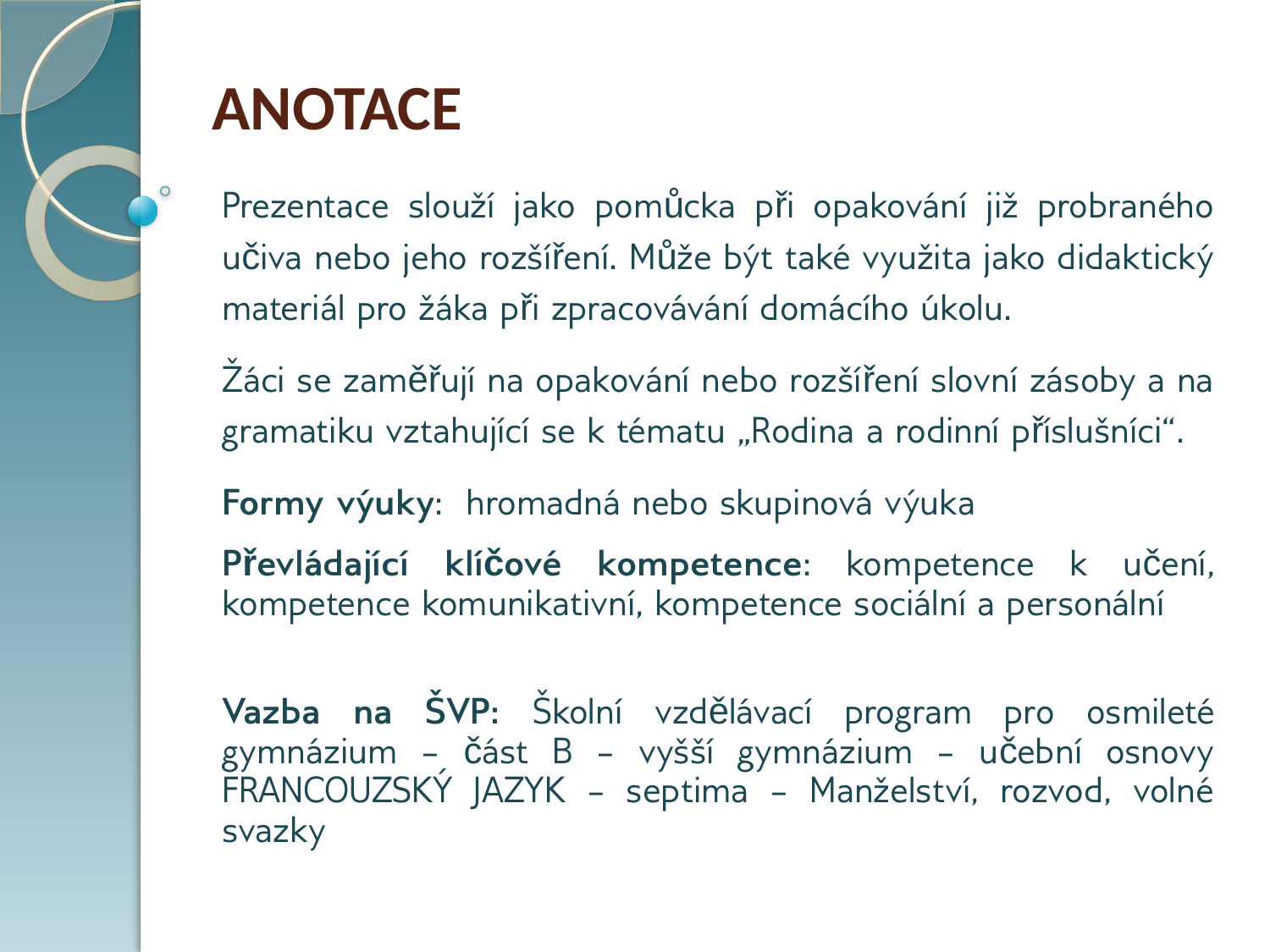

# ANOTACE
Prezentace slouží jako pomůcka při opakování již probraného učiva nebo jeho rozšíření. Může být také využita jako didaktický materiál pro žáka při zpracovávání domácího úkolu.
Žáci se zaměřují na opakování nebo rozšíření slovní zásoby a na gramatiku vztahující se k tématu „Rodina a rodinní příslušníci“.
Formy výuky:  hromadná nebo skupinová výuka
Převládající klíčové kompetence: kompetence k učení, kompetence komunikativní, kompetence sociální a personální

Vazba na ŠVP: Školní vzdělávací program pro osmileté gymnázium – část B – vyšší gymnázium – učební osnovy FRANCOUZSKÝ JAZYK – septima – Manželství, rozvod, volné svazky